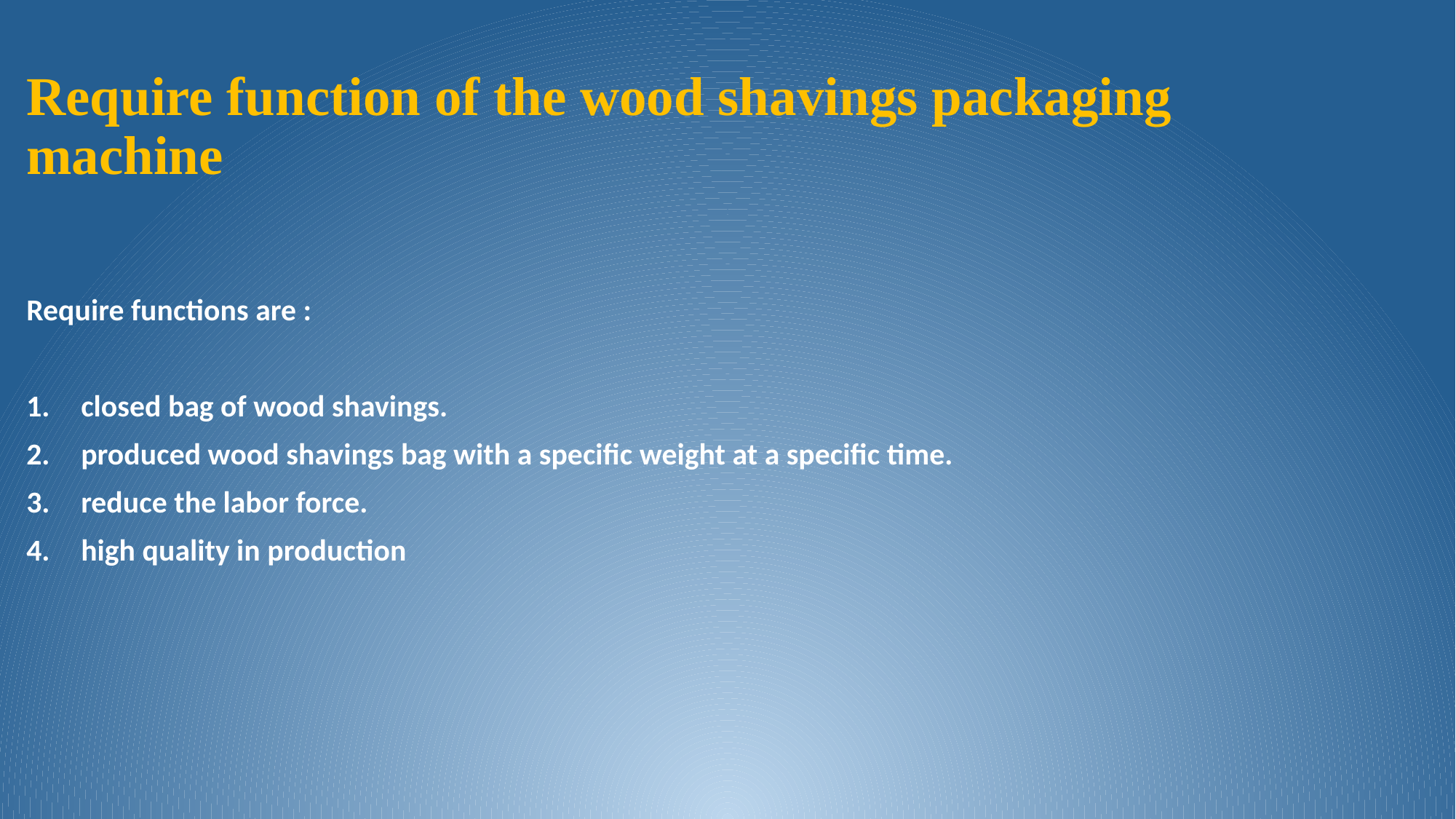

# Require function of the wood shavings packaging machine

Require functions are :

closed bag of wood shavings.
produced wood shavings bag with a specific weight at a specific time.
reduce the labor force.
high quality in production